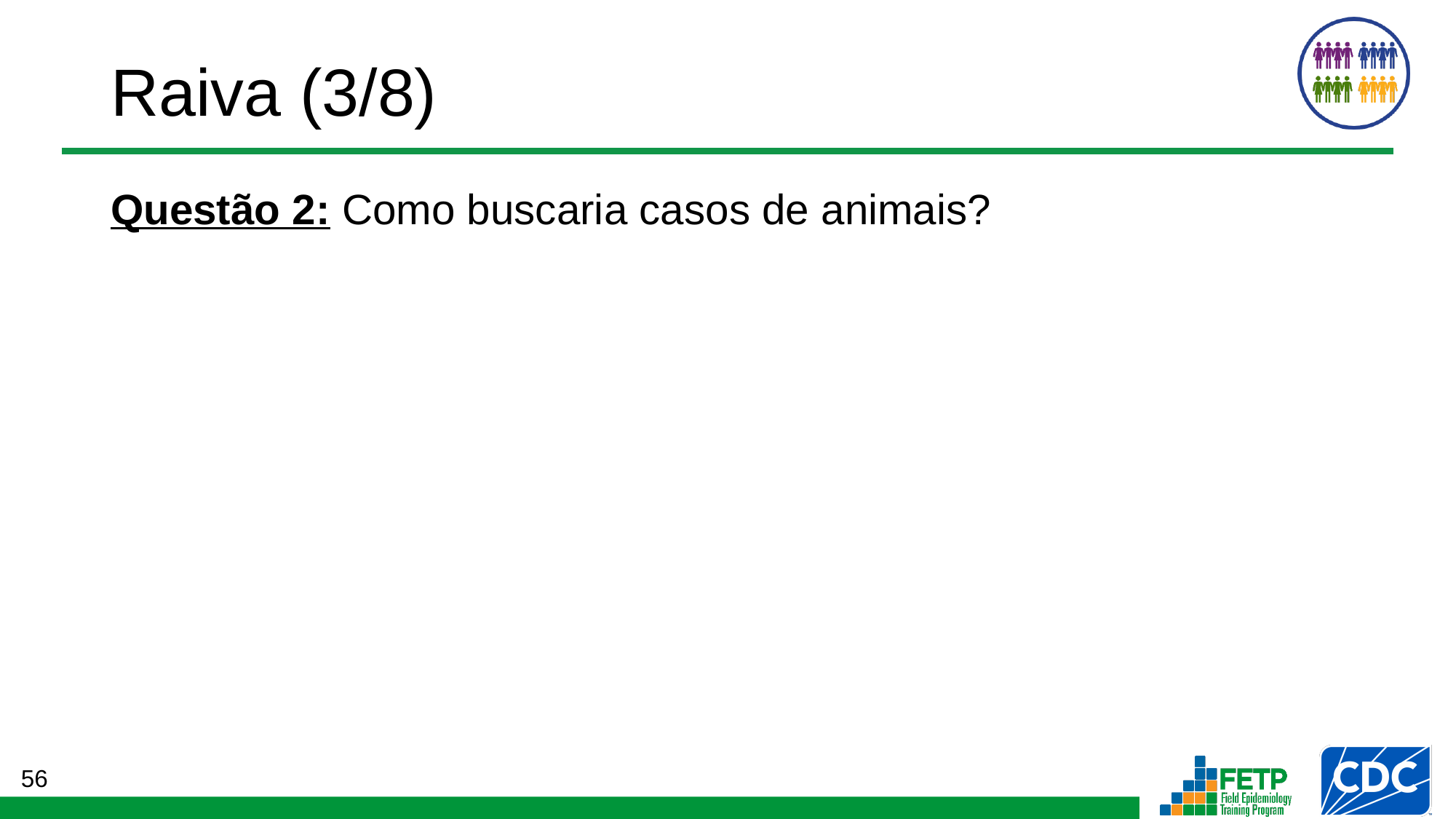

# Raiva (3/8)
Questão 2: Como buscaria casos de animais?